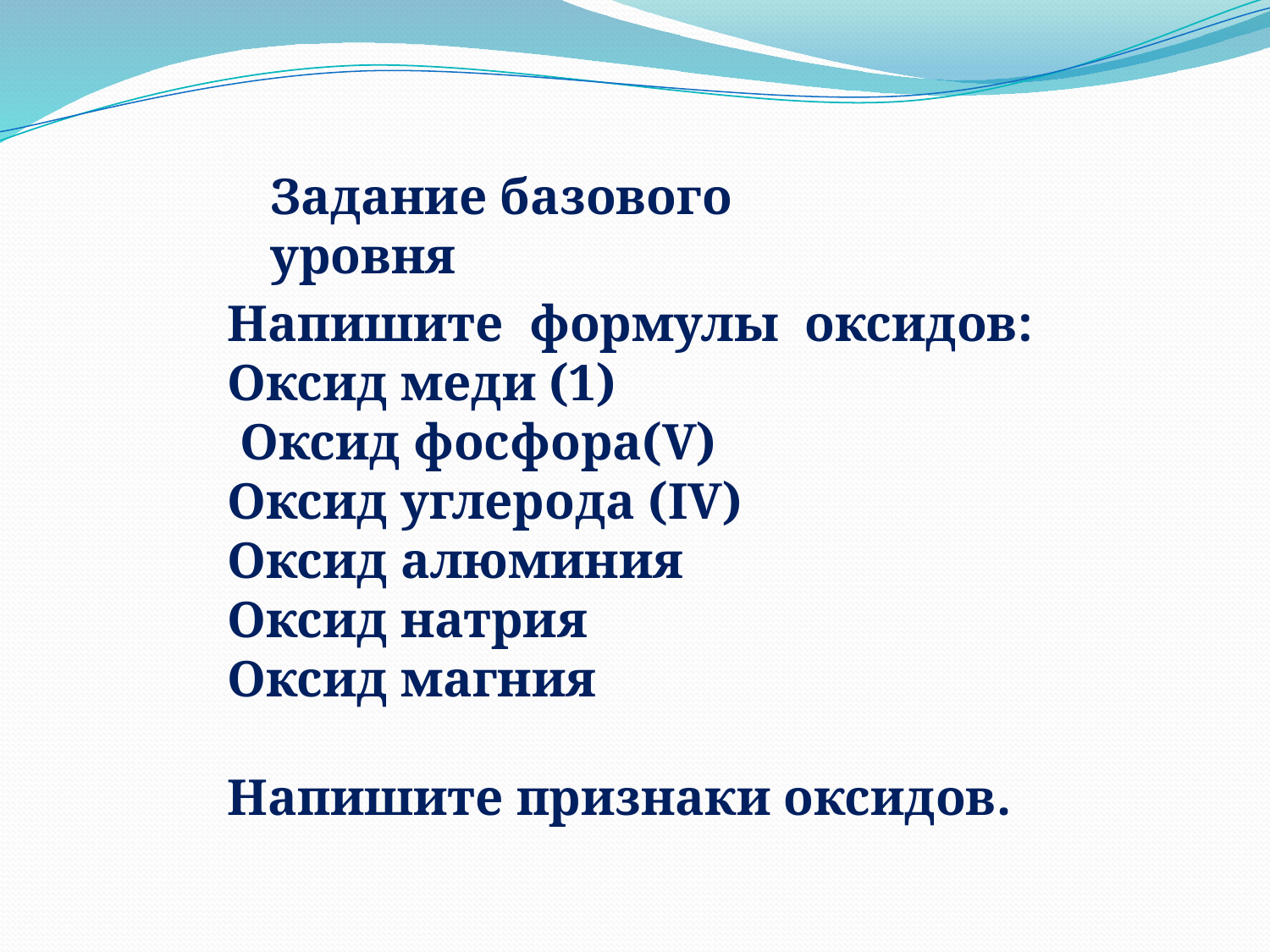

Задание базового уровня
Напишите  формулы  оксидов:
Оксид меди (1)
 Оксид фосфора(V)
Оксид углерода (IV)
Оксид алюминия
Оксид натрия
Оксид магния

Напишите признаки оксидов.